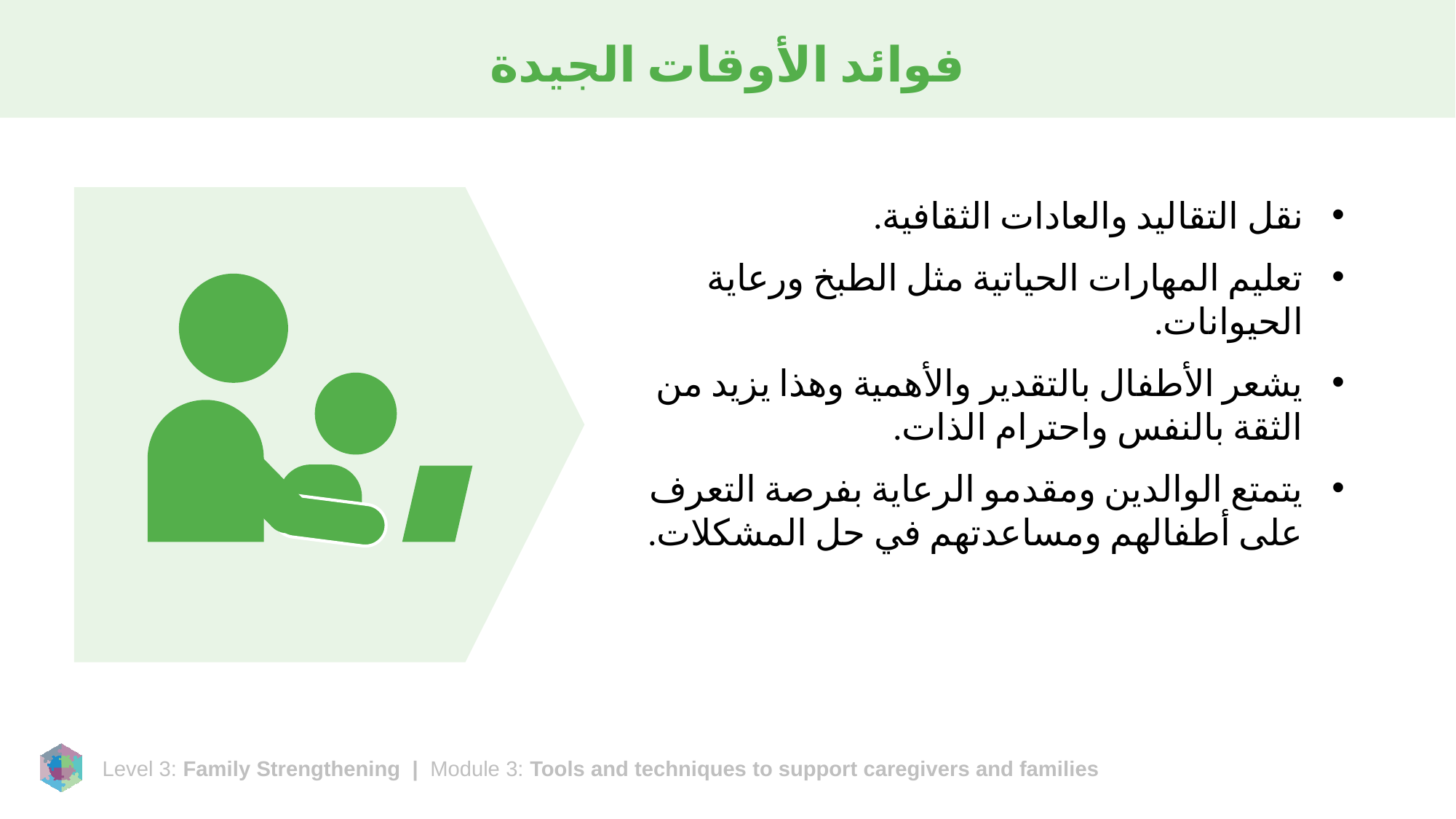

# فوائد الأوقات الجيدة

نقل التقاليد والعادات الثقافية.
تعليم المهارات الحياتية مثل الطبخ ورعاية الحيوانات.
يشعر الأطفال بالتقدير والأهمية وهذا يزيد من الثقة بالنفس واحترام الذات.
يتمتع الوالدين ومقدمو الرعاية بفرصة التعرف على أطفالهم ومساعدتهم في حل المشكلات.